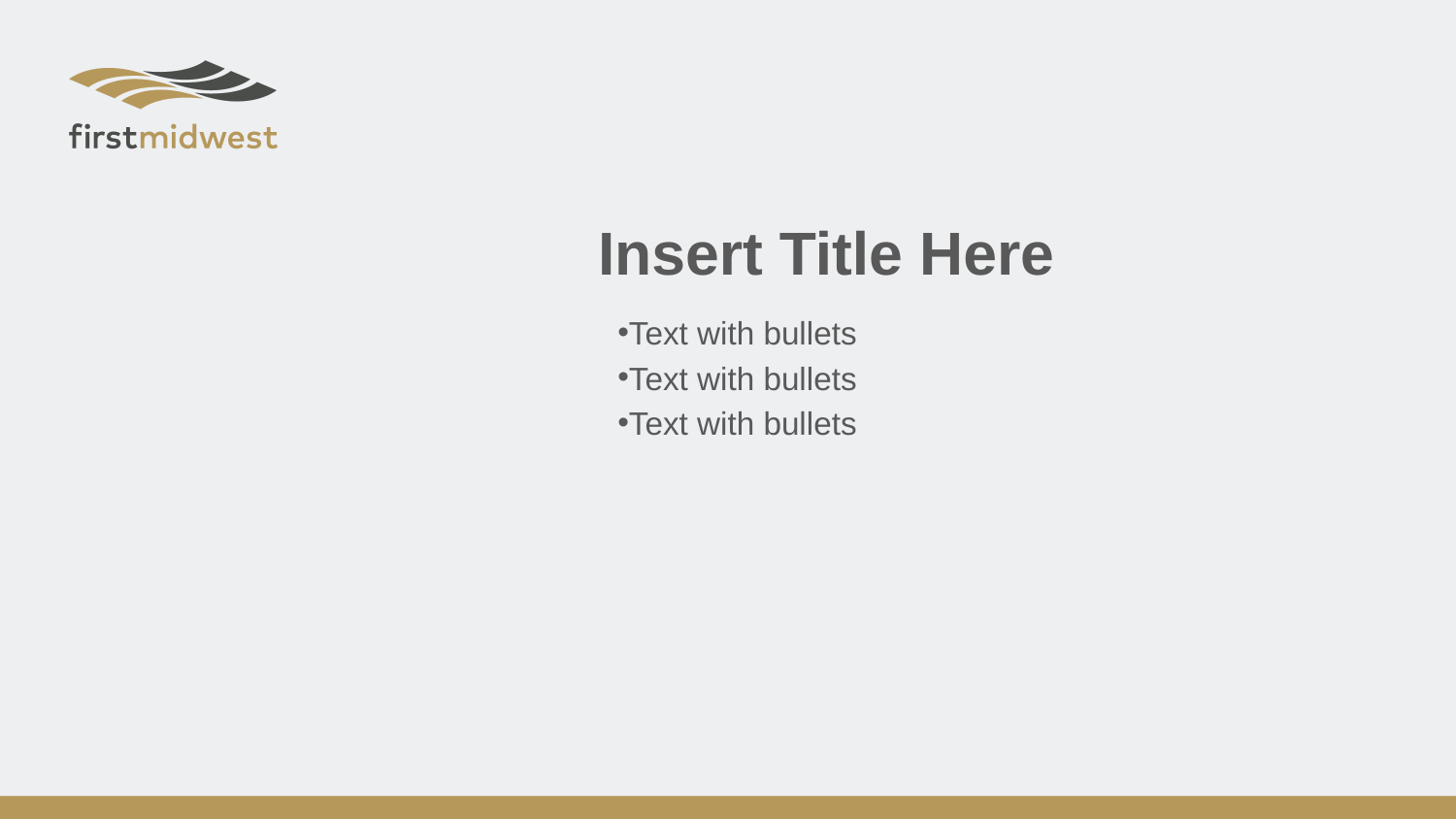

# Insert Title Here
Text with bullets
Text with bullets
Text with bullets